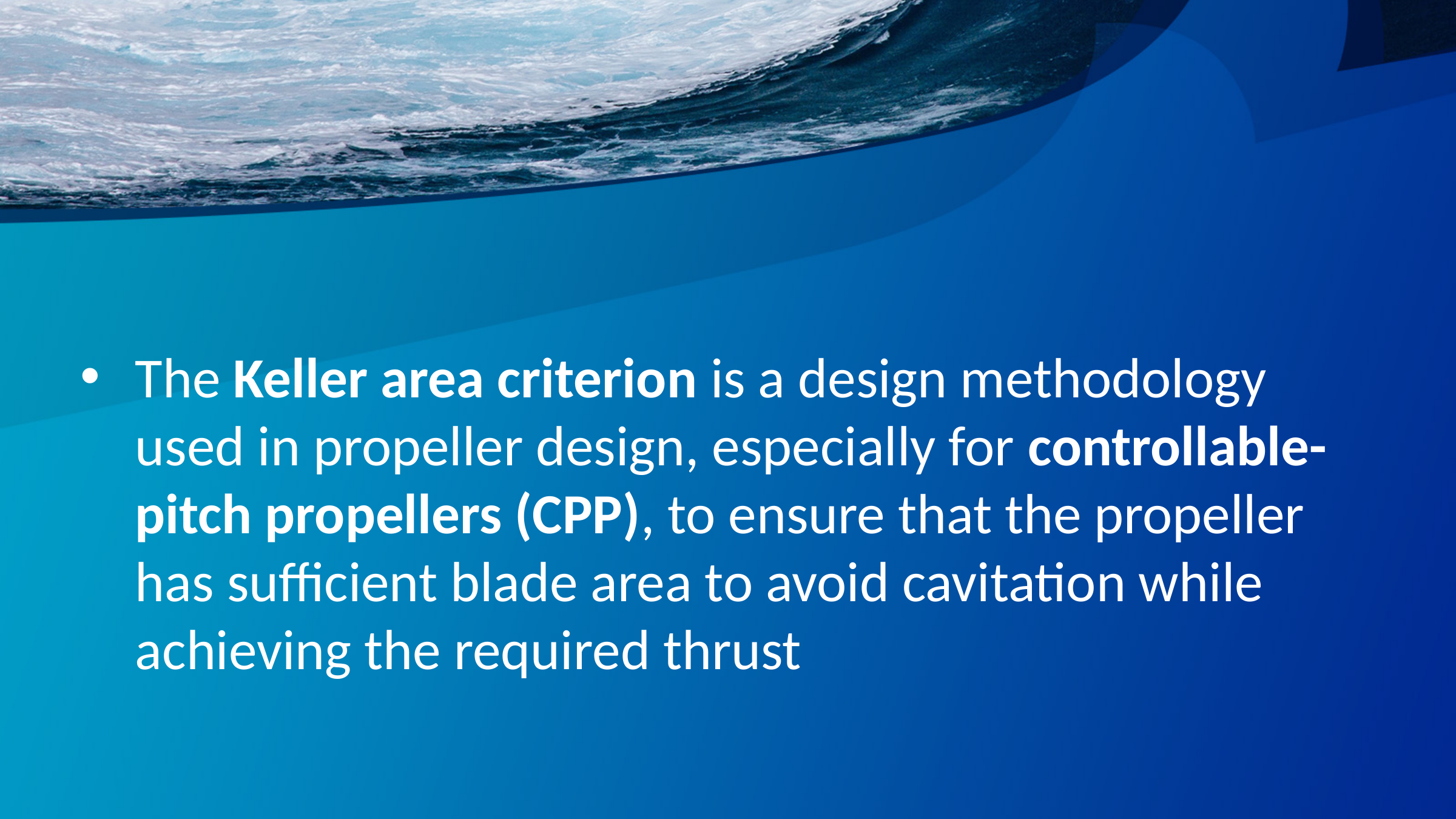

#
The Keller area criterion is a design methodology used in propeller design, especially for controllable-pitch propellers (CPP), to ensure that the propeller has sufficient blade area to avoid cavitation while achieving the required thrust